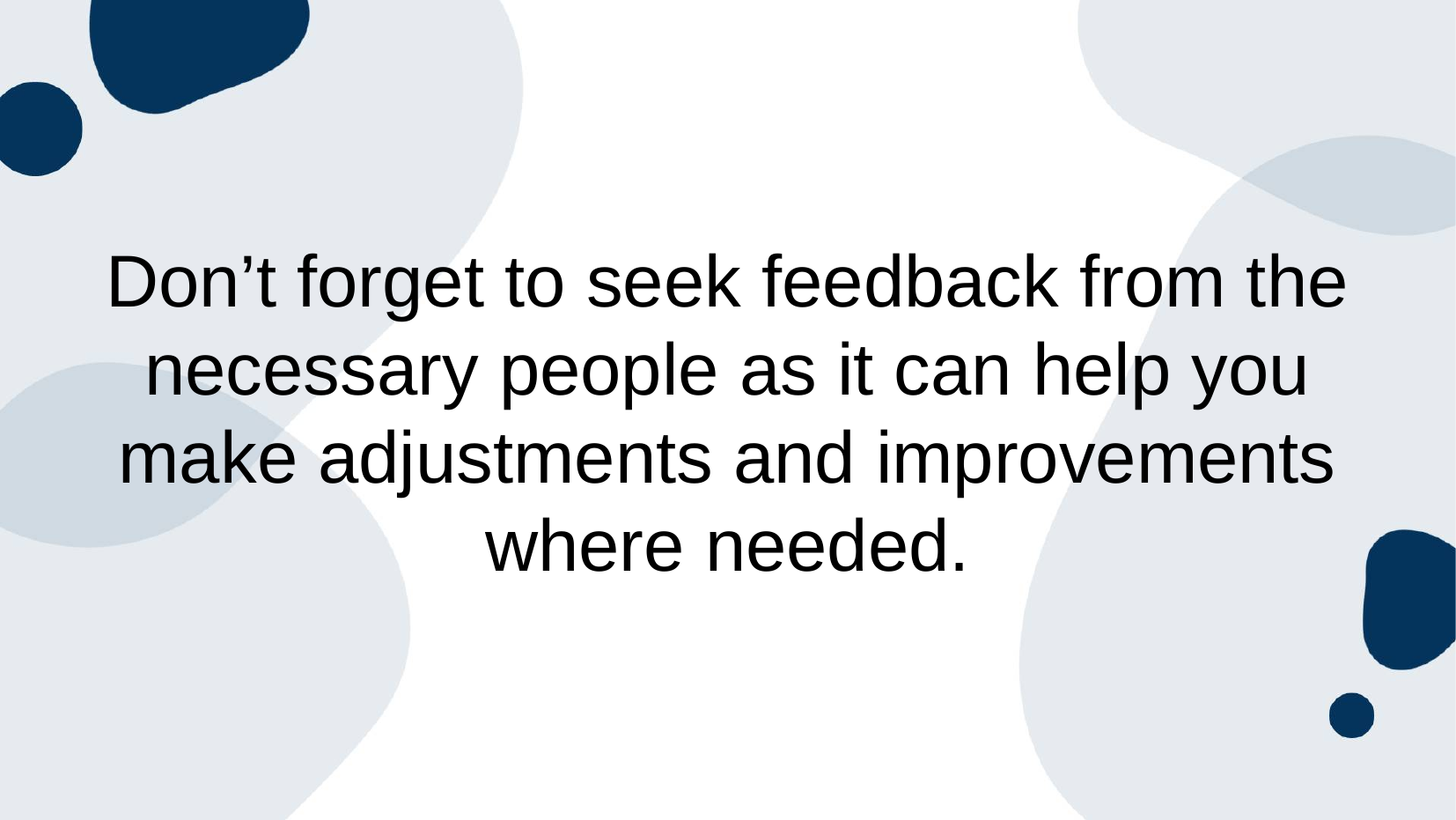

# Don’t forget to seek feedback from the necessary people as it can help you make adjustments and improvements where needed.